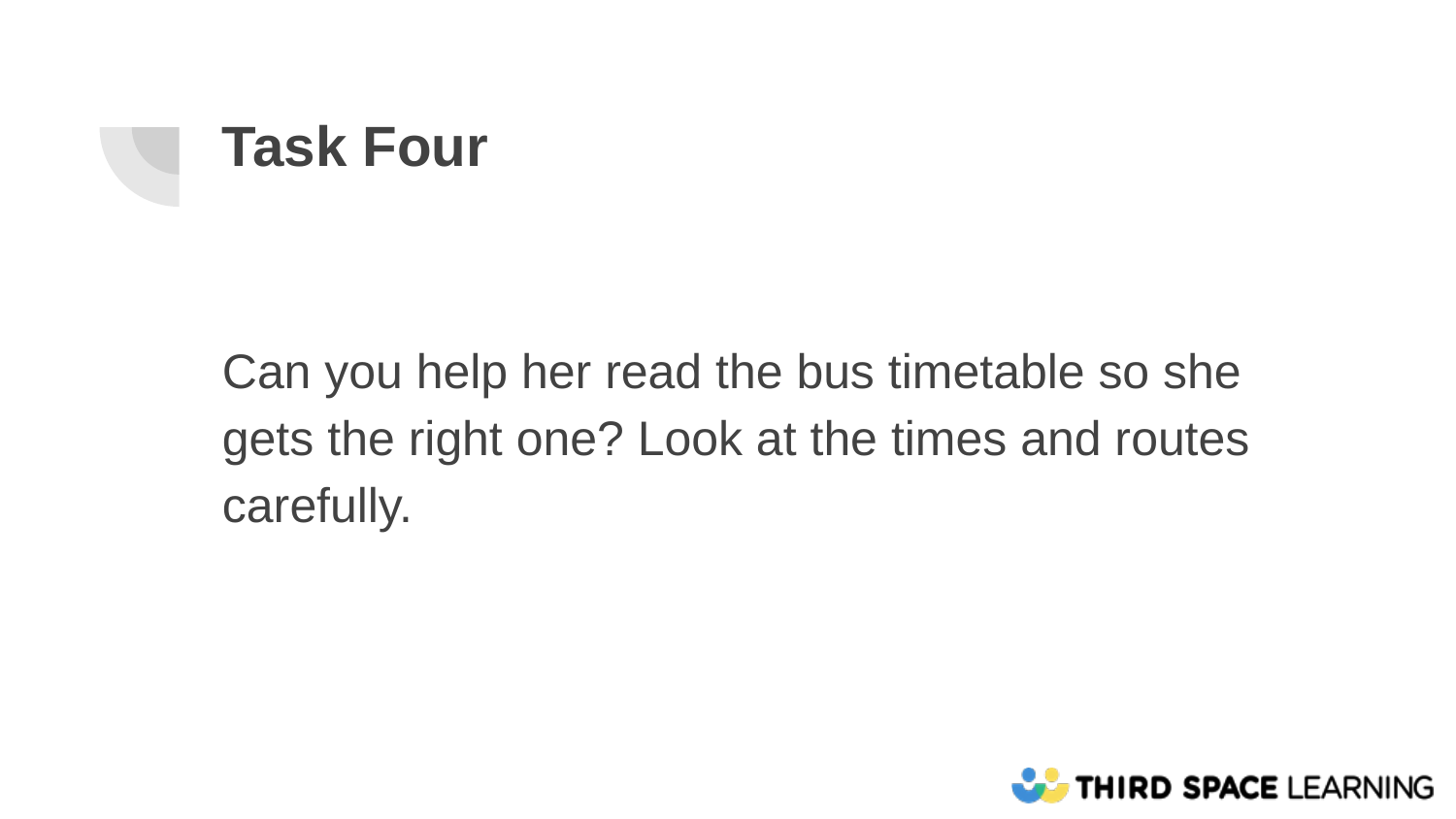

# Task Four
Can you help her read the bus timetable so she gets the right one? Look at the times and routes carefully.